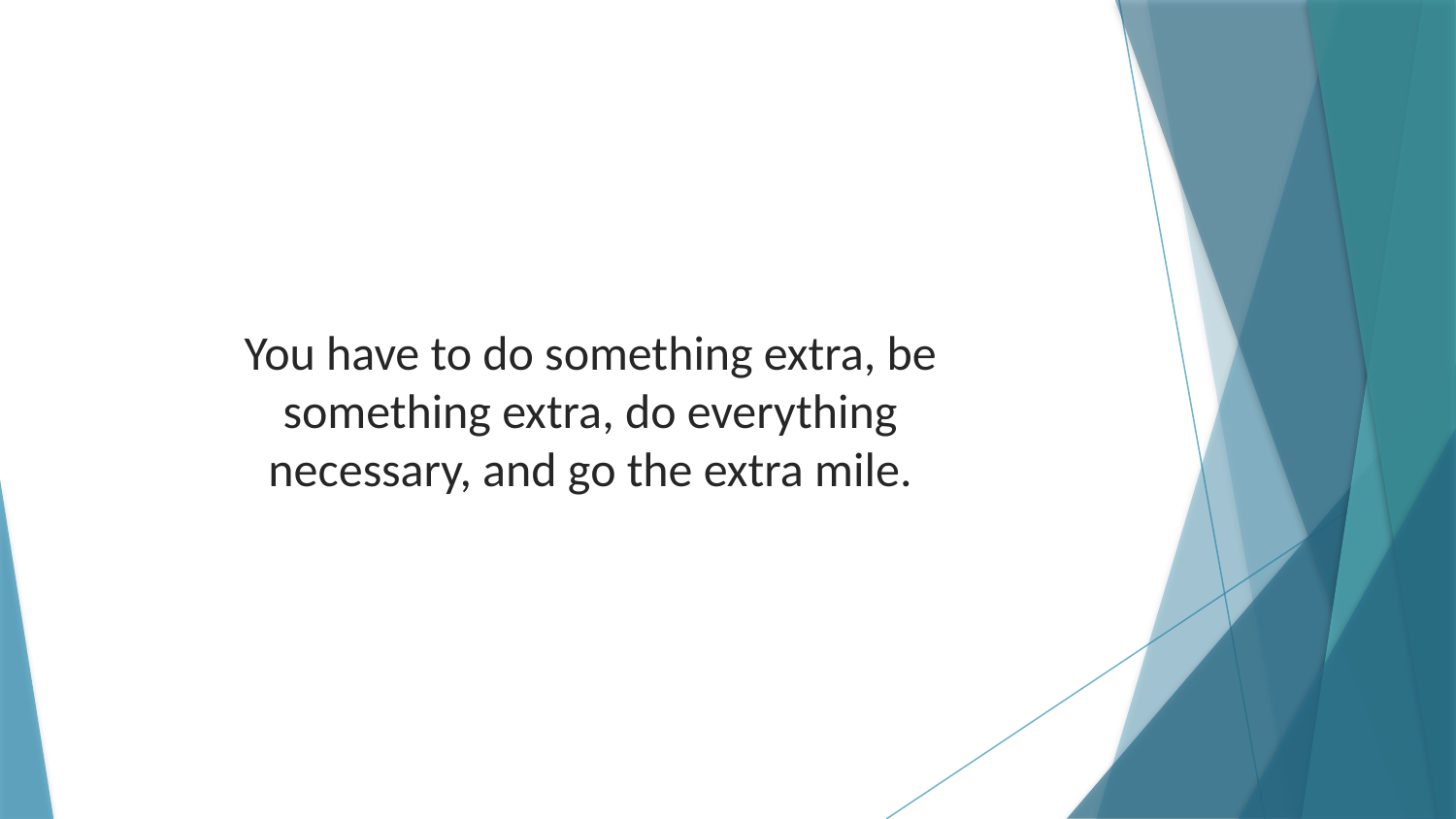

You have to do something extra, be something extra, do everything necessary, and go the extra mile.